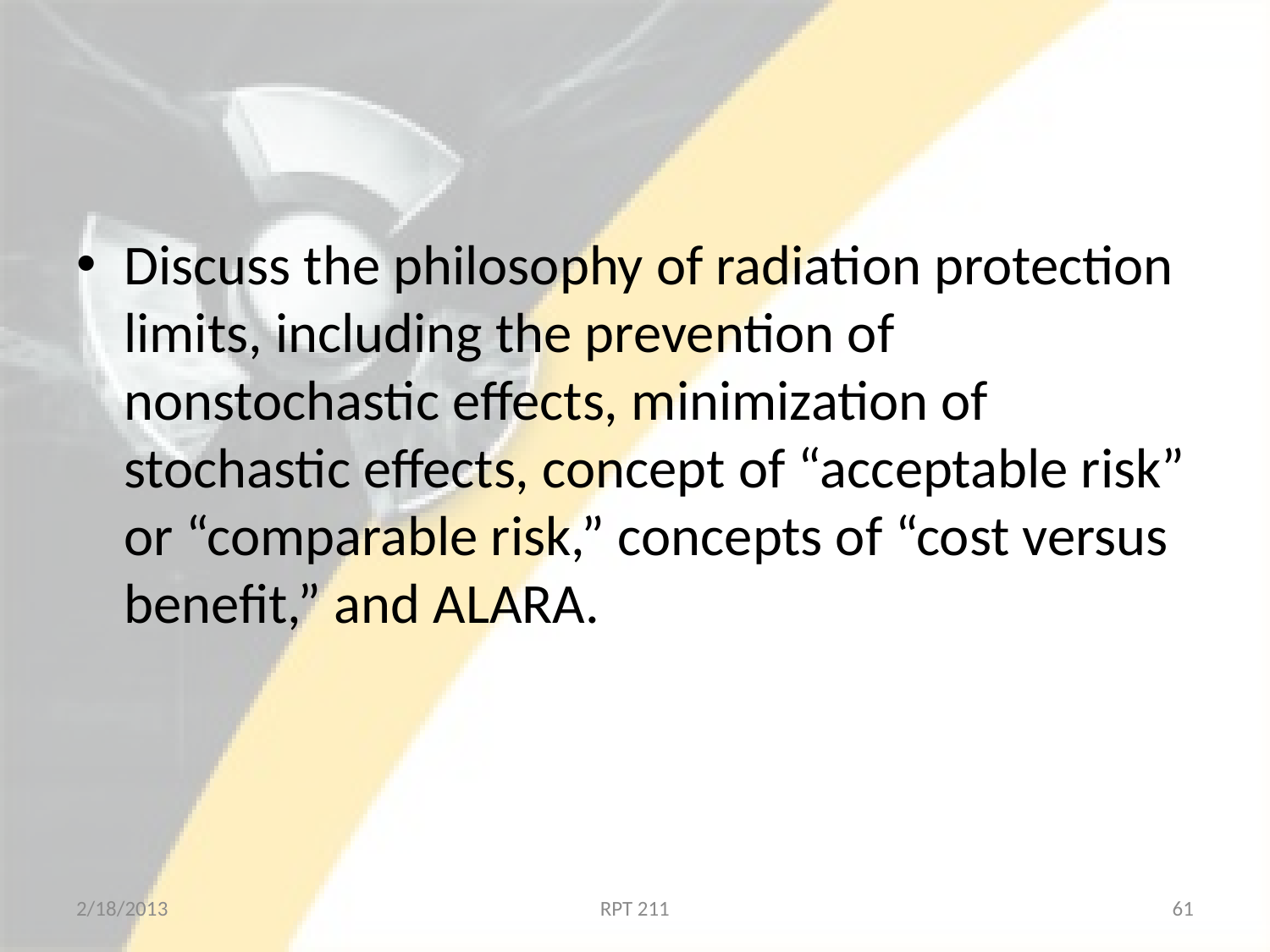

Discuss the philosophy of radiation protection limits, including the prevention of nonstochastic effects, minimization of stochastic effects, concept of “acceptable risk” or “comparable risk,” concepts of “cost versus benefit,” and ALARA.
2/18/2013
RPT 211
61